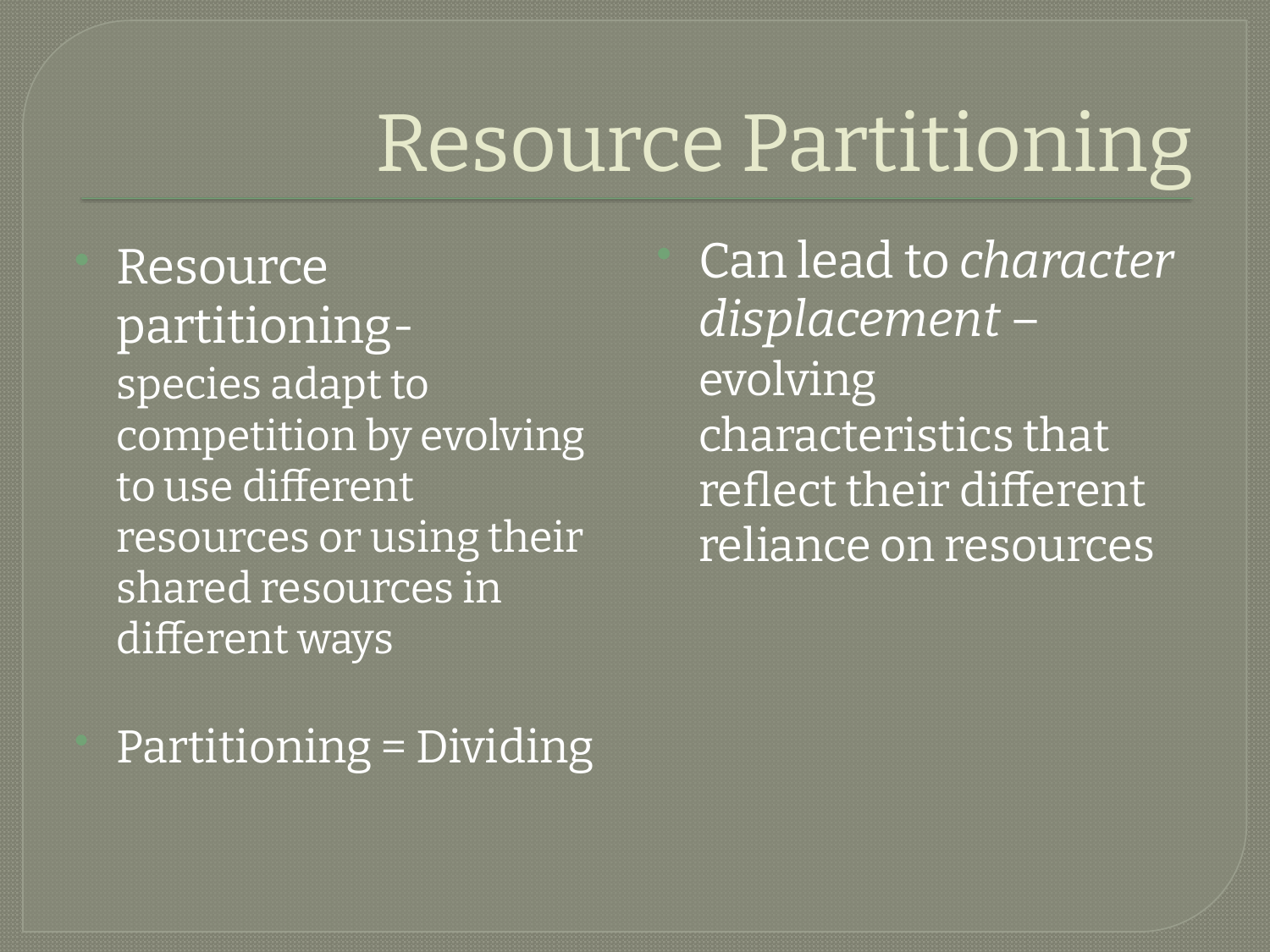

# Resource Partitioning
Can lead to character displacement –
	evolving characteristics that reflect their different reliance on resources
Resource partitioning-
	species adapt to competition by evolving to use different resources or using their shared resources in different ways

Partitioning = Dividing